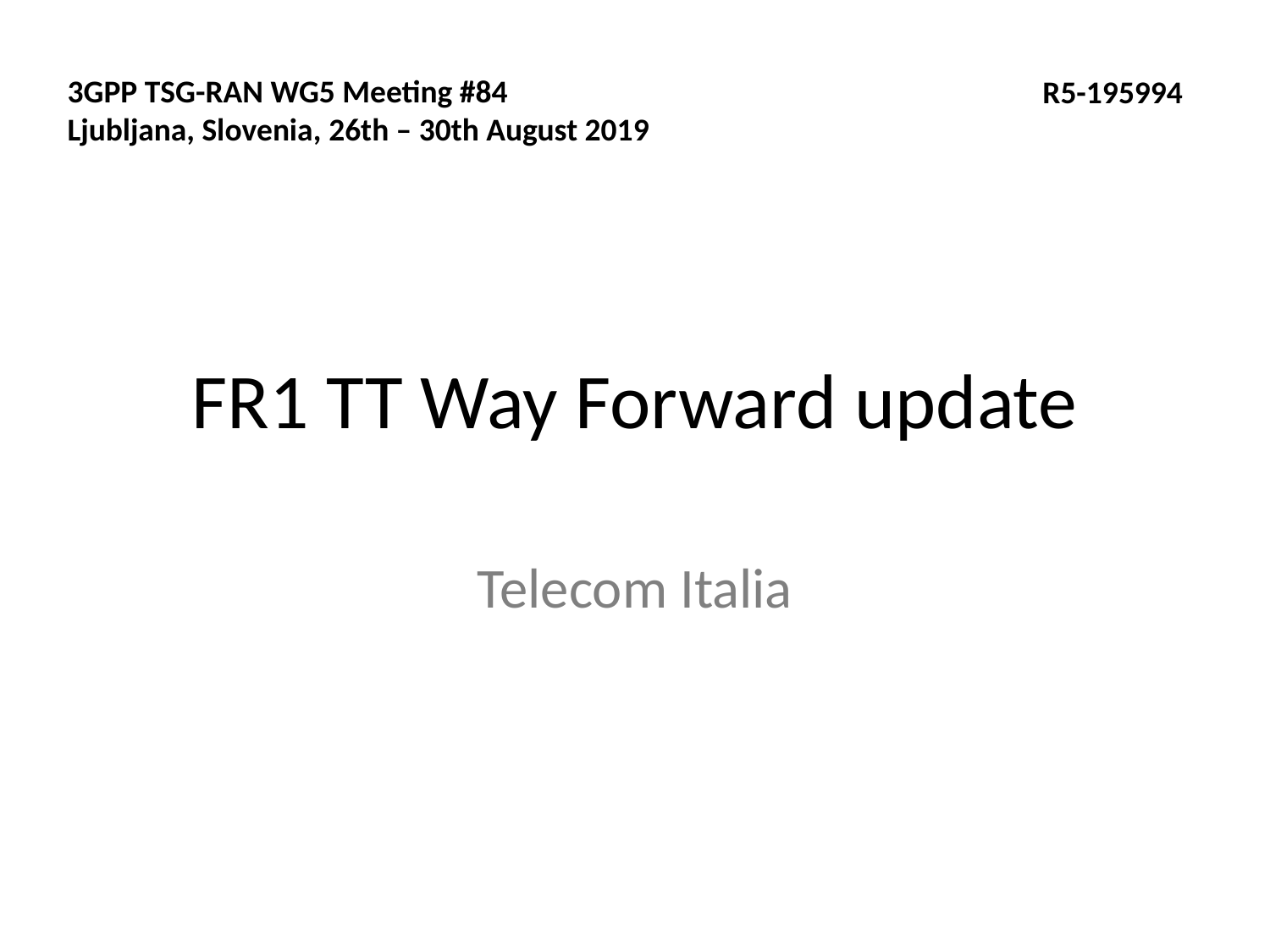

3GPP TSG-RAN WG5 Meeting #84
Ljubljana, Slovenia, 26th – 30th August 2019
  R5-195994
# FR1 TT Way Forward update
Telecom Italia